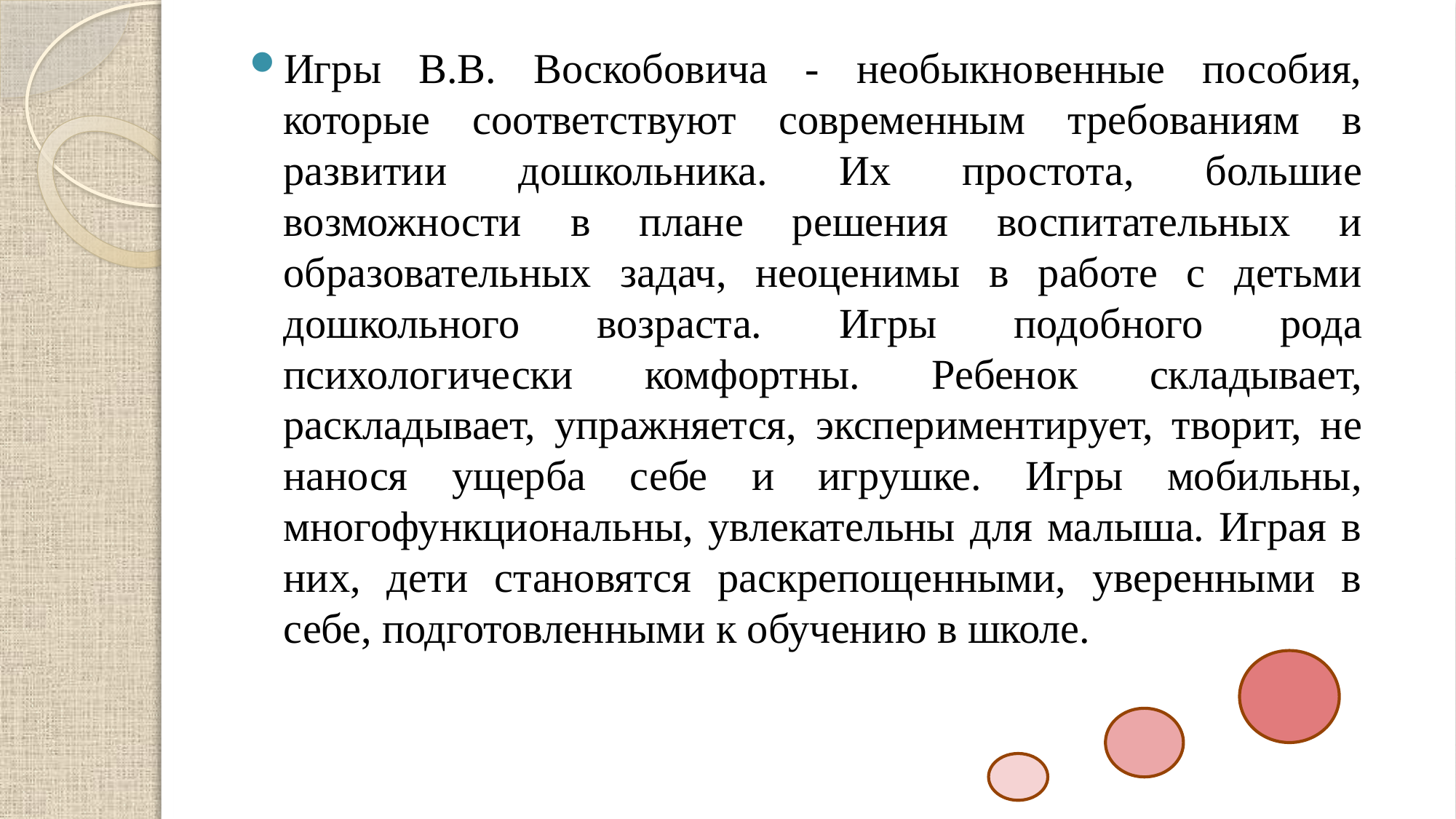

Игры В.В. Воскобовича - необыкновенные пособия, которые соответствуют современным требованиям в развитии дошкольника. Их простота, большие возможности в плане решения воспитательных и образовательных задач, неоценимы в работе с детьми дошкольного возраста. Игры подобного рода психологически комфортны. Ребенок складывает, раскладывает, упражняется, экспериментирует, творит, не нанося ущерба себе и игрушке. Игры мобильны, многофункциональны, увлекательны для малыша. Играя в них, дети становятся раскрепощенными, уверенными в себе, подготовленными к обучению в школе.